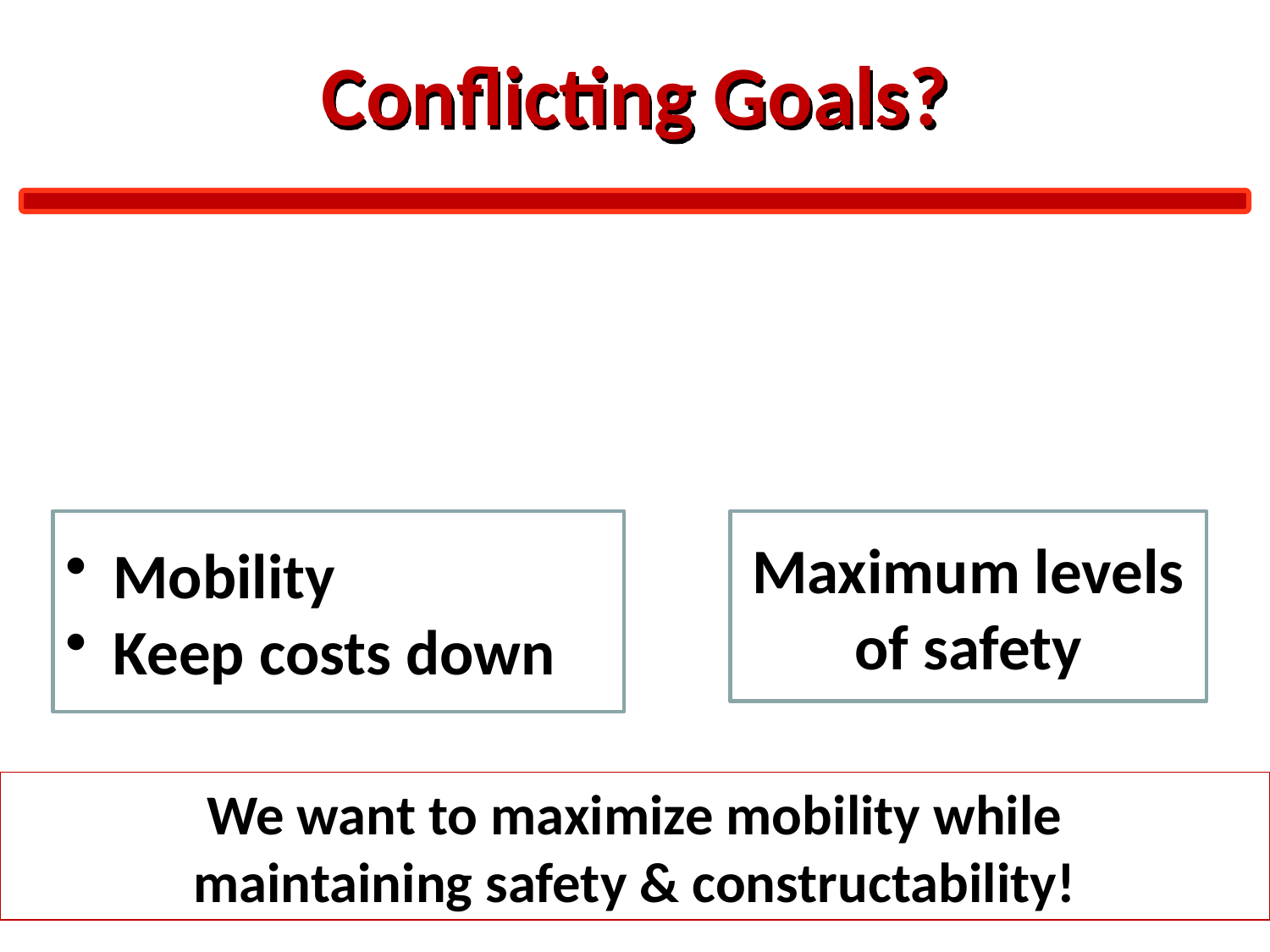

# Conflicting Goals?
Mobility
Keep costs down
Maximum levels
of safety
We want to maximize mobility while
maintaining safety & constructability!